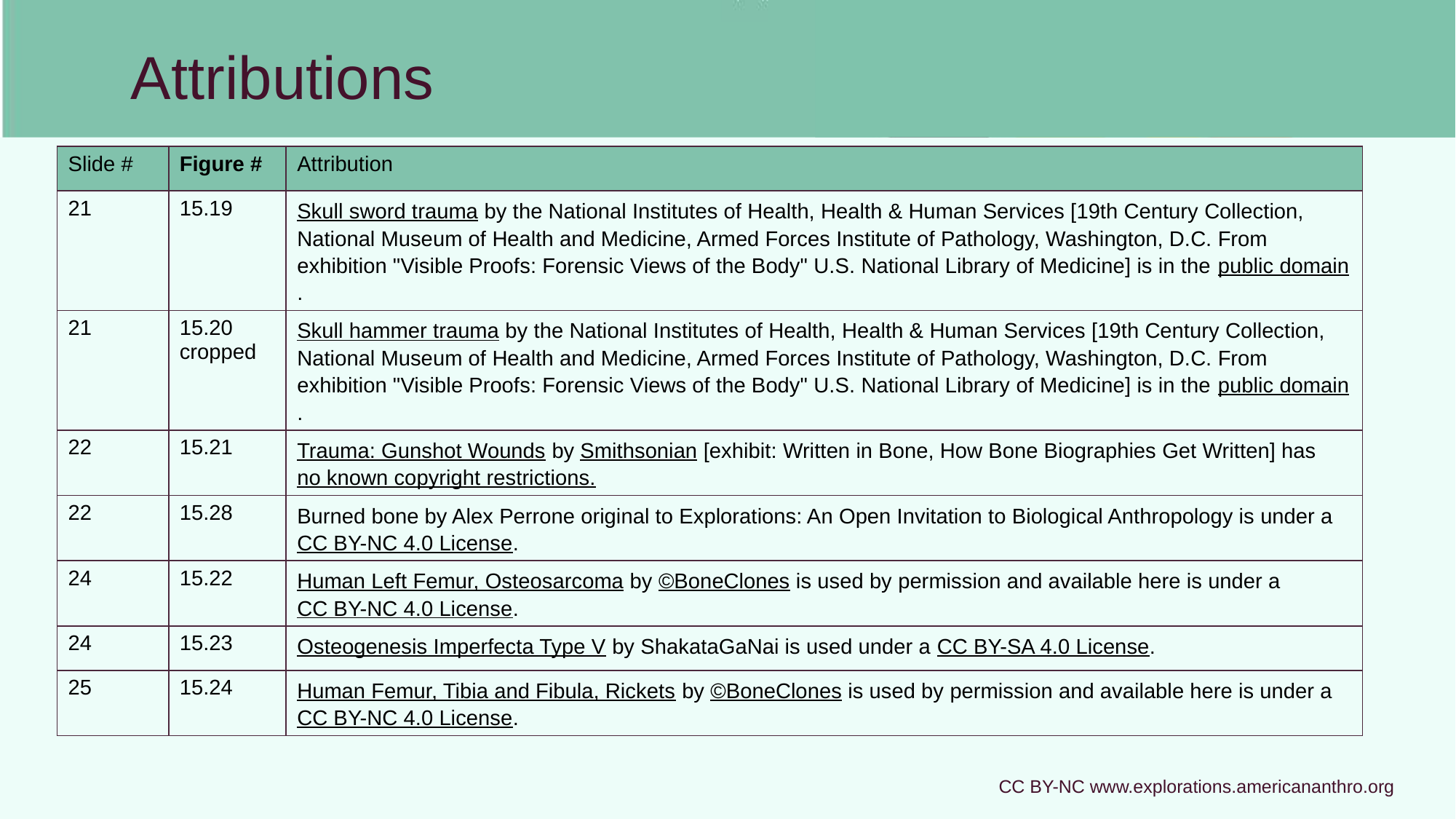

Attributions
| Slide # | Figure # | Attribution |
| --- | --- | --- |
| 21 | 15.19 | Skull sword trauma by the National Institutes of Health, Health & Human Services [19th Century Collection, National Museum of Health and Medicine, Armed Forces Institute of Pathology, Washington, D.C. From exhibition "Visible Proofs: Forensic Views of the Body" U.S. National Library of Medicine] is in the public domain. |
| 21 | 15.20 cropped | Skull hammer trauma by the National Institutes of Health, Health & Human Services [19th Century Collection, National Museum of Health and Medicine, Armed Forces Institute of Pathology, Washington, D.C. From exhibition "Visible Proofs: Forensic Views of the Body" U.S. National Library of Medicine] is in the public domain. |
| 22 | 15.21 | Trauma: Gunshot Wounds by Smithsonian [exhibit: Written in Bone, How Bone Biographies Get Written] has no known copyright restrictions. |
| 22 | 15.28 | Burned bone by Alex Perrone original to Explorations: An Open Invitation to Biological Anthropology is under a CC BY-NC 4.0 License. |
| 24 | 15.22 | Human Left Femur, Osteosarcoma by ©BoneClones is used by permission and available here is under a CC BY-NC 4.0 License. |
| 24 | 15.23 | Osteogenesis Imperfecta Type V by ShakataGaNai is used under a CC BY-SA 4.0 License. |
| 25 | 15.24 | Human Femur, Tibia and Fibula, Rickets by ©BoneClones is used by permission and available here is under a CC BY-NC 4.0 License. |